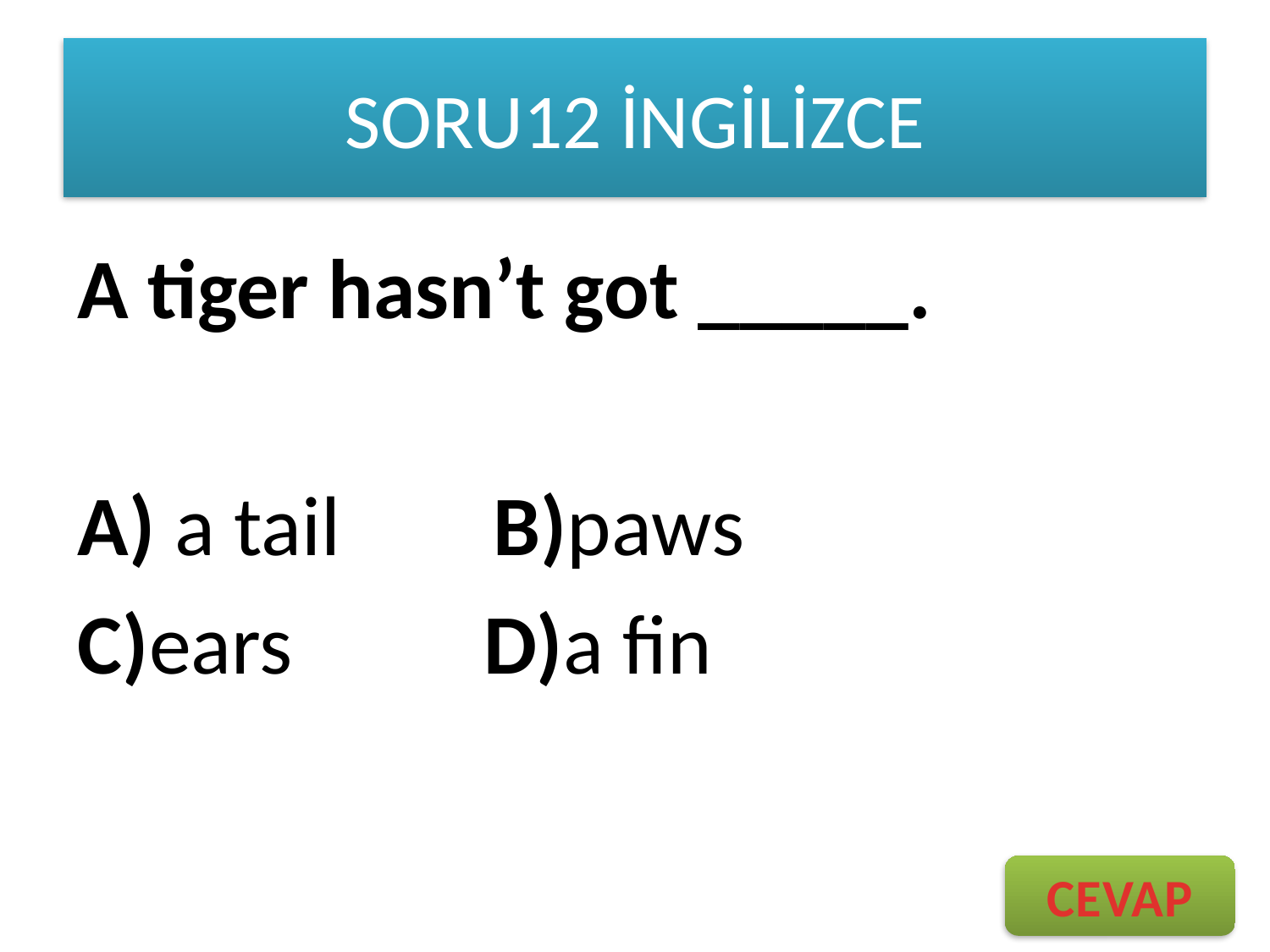

# SORU12 İNGİLİZCE
A tiger hasn’t got _____.

A) a tail        B)paws
C)ears          D)a fin

CEVAP